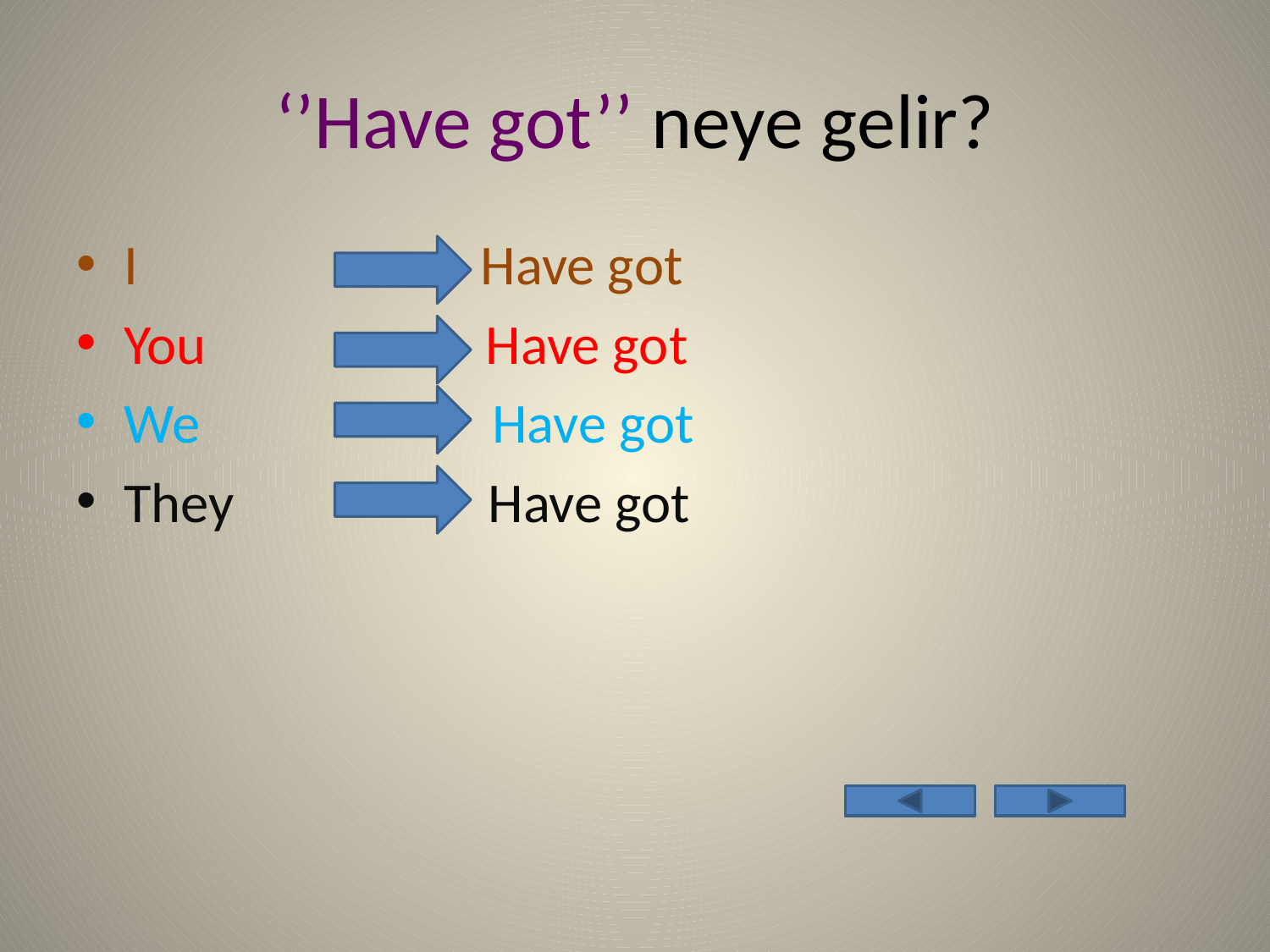

# ‘’Have got’’ neye gelir?
I                           Have got
You                      Have got
We                       Have got
They                    Have got